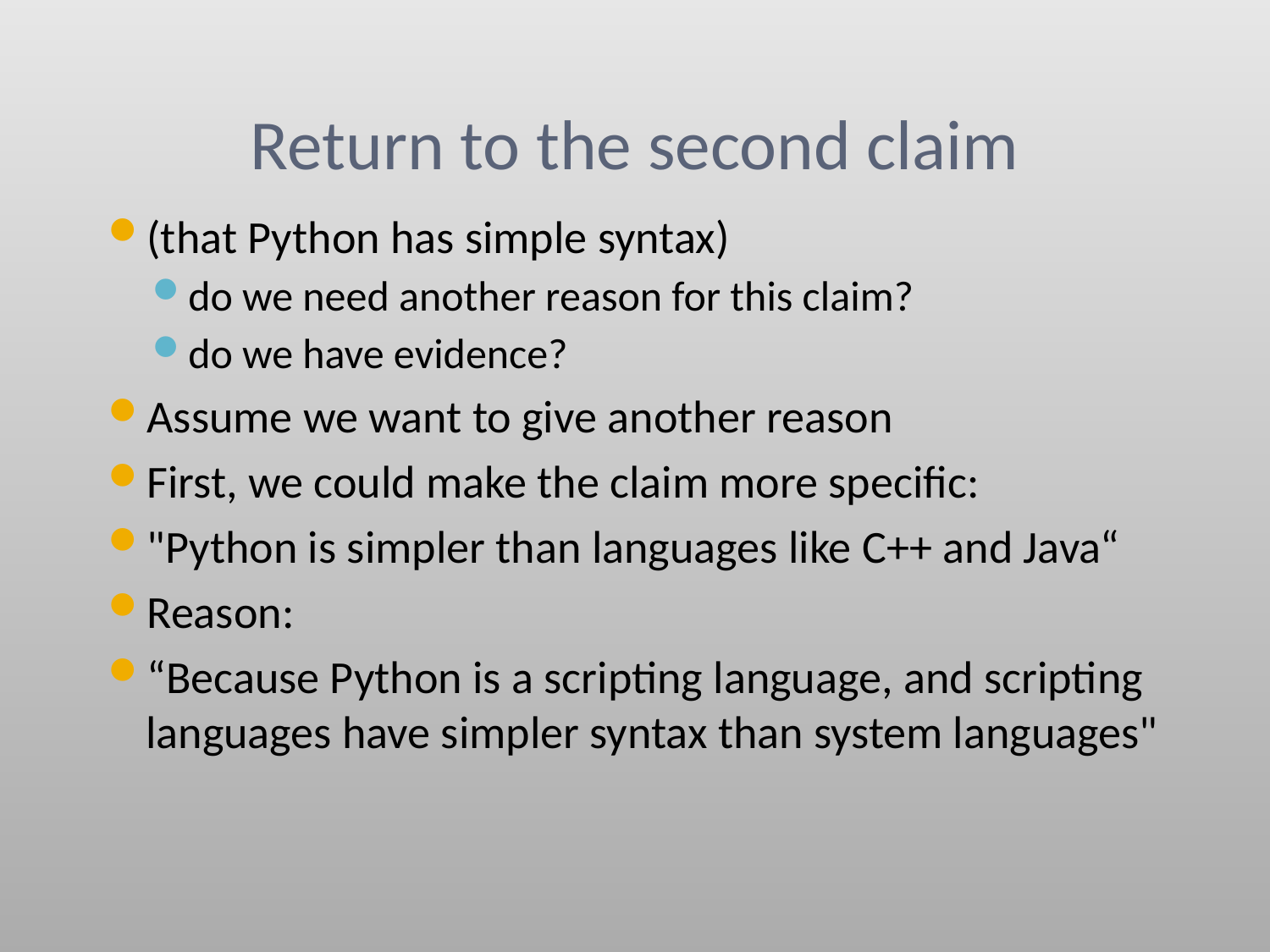

# Return to the second claim
(that Python has simple syntax)
do we need another reason for this claim?
do we have evidence?
Assume we want to give another reason
First, we could make the claim more specific:
"Python is simpler than languages like C++ and Java“
Reason:
“Because Python is a scripting language, and scripting languages have simpler syntax than system languages"